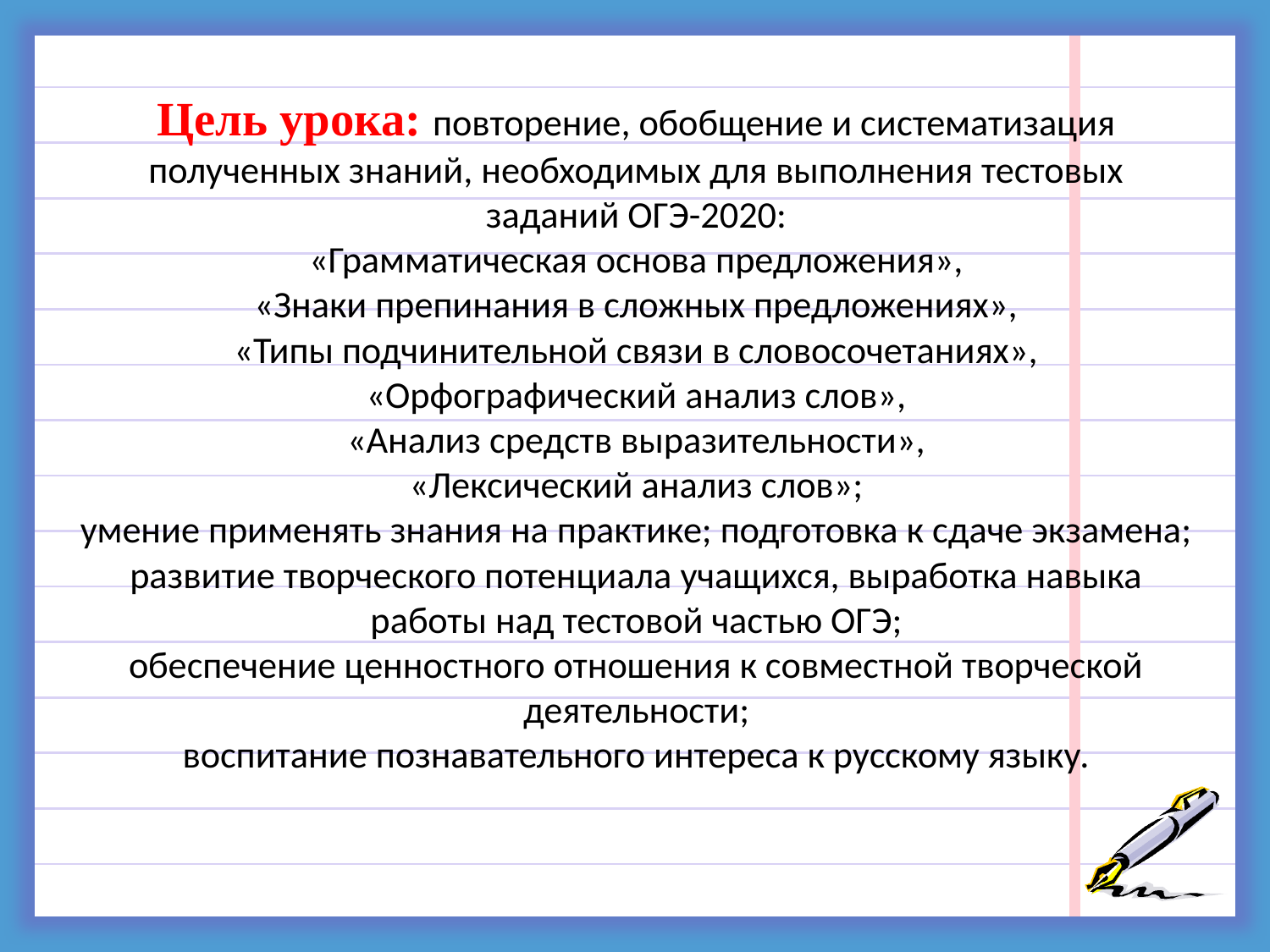

# Цель урока: повторение, обобщение и систематизация полученных знаний, необходимых для выполнения тестовых заданий ОГЭ-2020: «Грамматическая основа предложения», «Знаки препинания в сложных предложениях», «Типы подчинительной связи в словосочетаниях», «Орфографический анализ слов», «Анализ средств выразительности», «Лексический анализ слов»; умение применять знания на практике; подготовка к сдаче экзамена; развитие творческого потенциала учащихся, выработка навыка работы над тестовой частью ОГЭ; обеспечение ценностного отношения к совместной творческой деятельности; воспитание познавательного интереса к русскому языку.